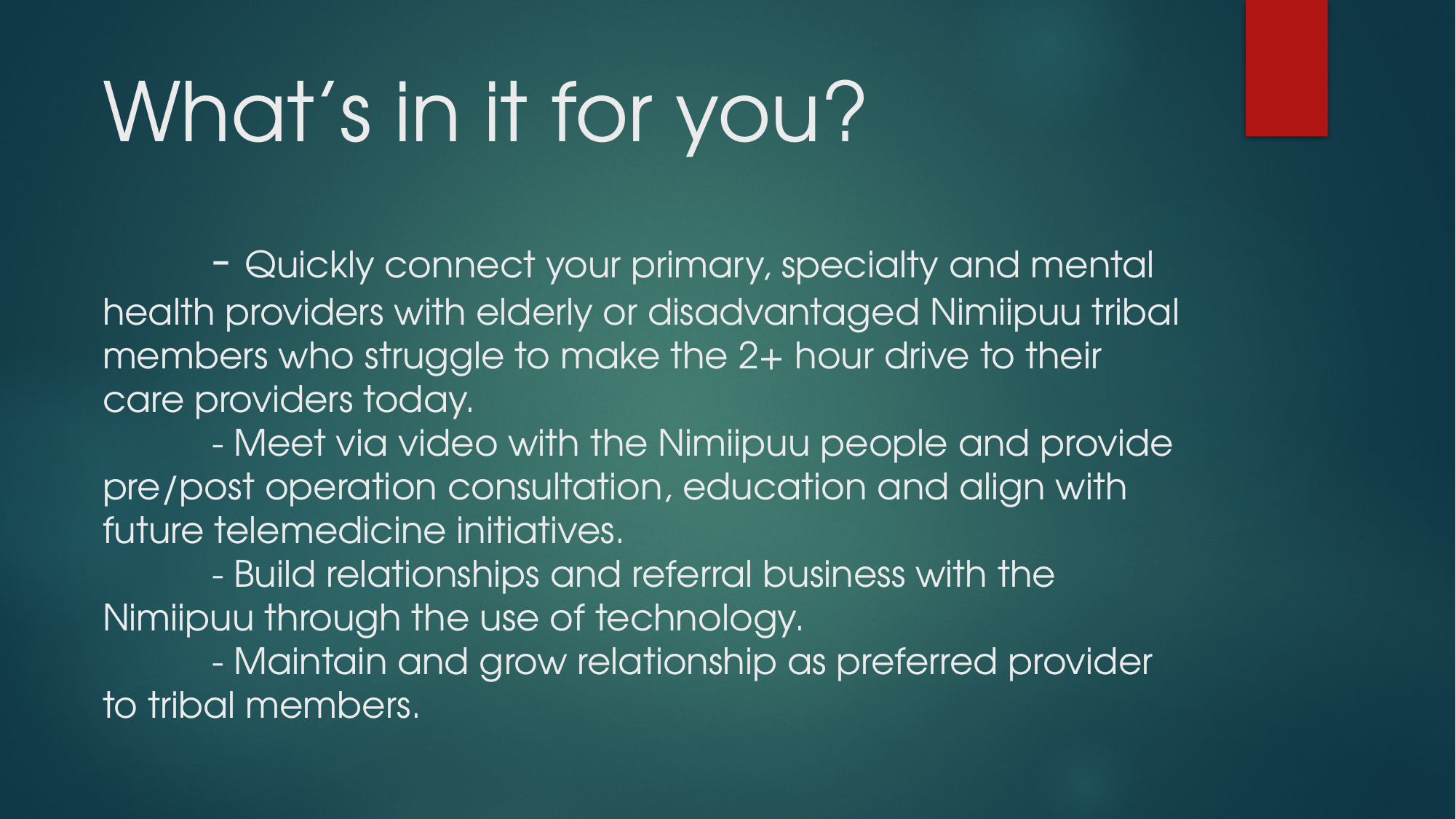

# What’s in it for you? - Quickly connect your primary, specialty and mental health providers with elderly or disadvantaged Nimiipuu tribal members who struggle to make the 2+ hour drive to their care providers today. - Meet via video with the Nimiipuu people and provide pre/post operation consultation, education and align with future telemedicine initiatives. - Build relationships and referral business with the Nimiipuu through the use of technology. - Maintain and grow relationship as preferred provider to tribal members.